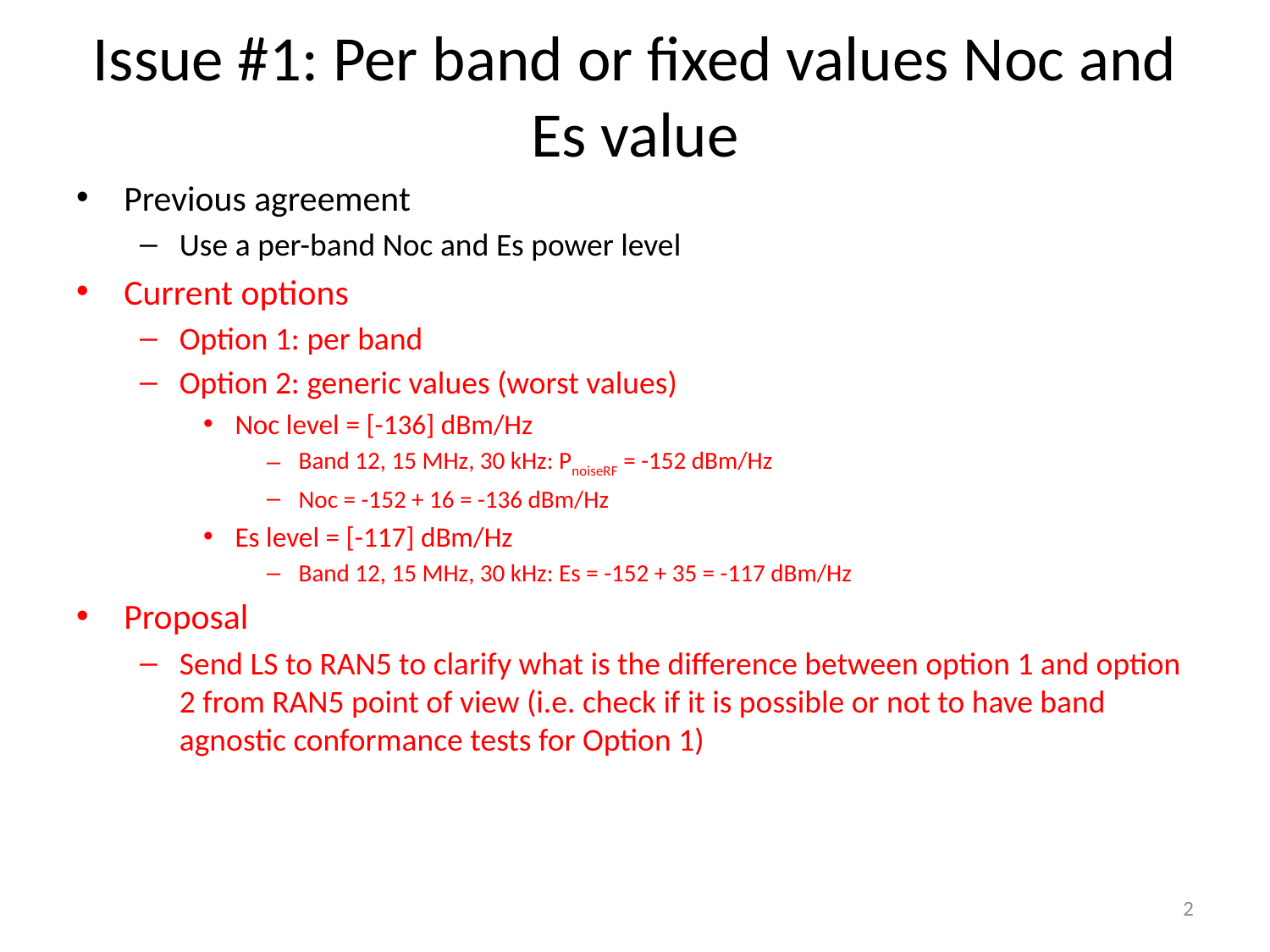

# Issue #1: Per band or fixed values Noc and Es value
Previous agreement
Use a per-band Noc and Es power level
Current options
Option 1: per band
Option 2: generic values (worst values)
Noc level = [-136] dBm/Hz
Band 12, 15 MHz, 30 kHz: PnoiseRF = -152 dBm/Hz
Noc = -152 + 16 = -136 dBm/Hz
Es level = [-117] dBm/Hz
Band 12, 15 MHz, 30 kHz: Es = -152 + 35 = -117 dBm/Hz
Proposal
Send LS to RAN5 to clarify what is the difference between option 1 and option 2 from RAN5 point of view (i.e. check if it is possible or not to have band agnostic conformance tests for Option 1)

2